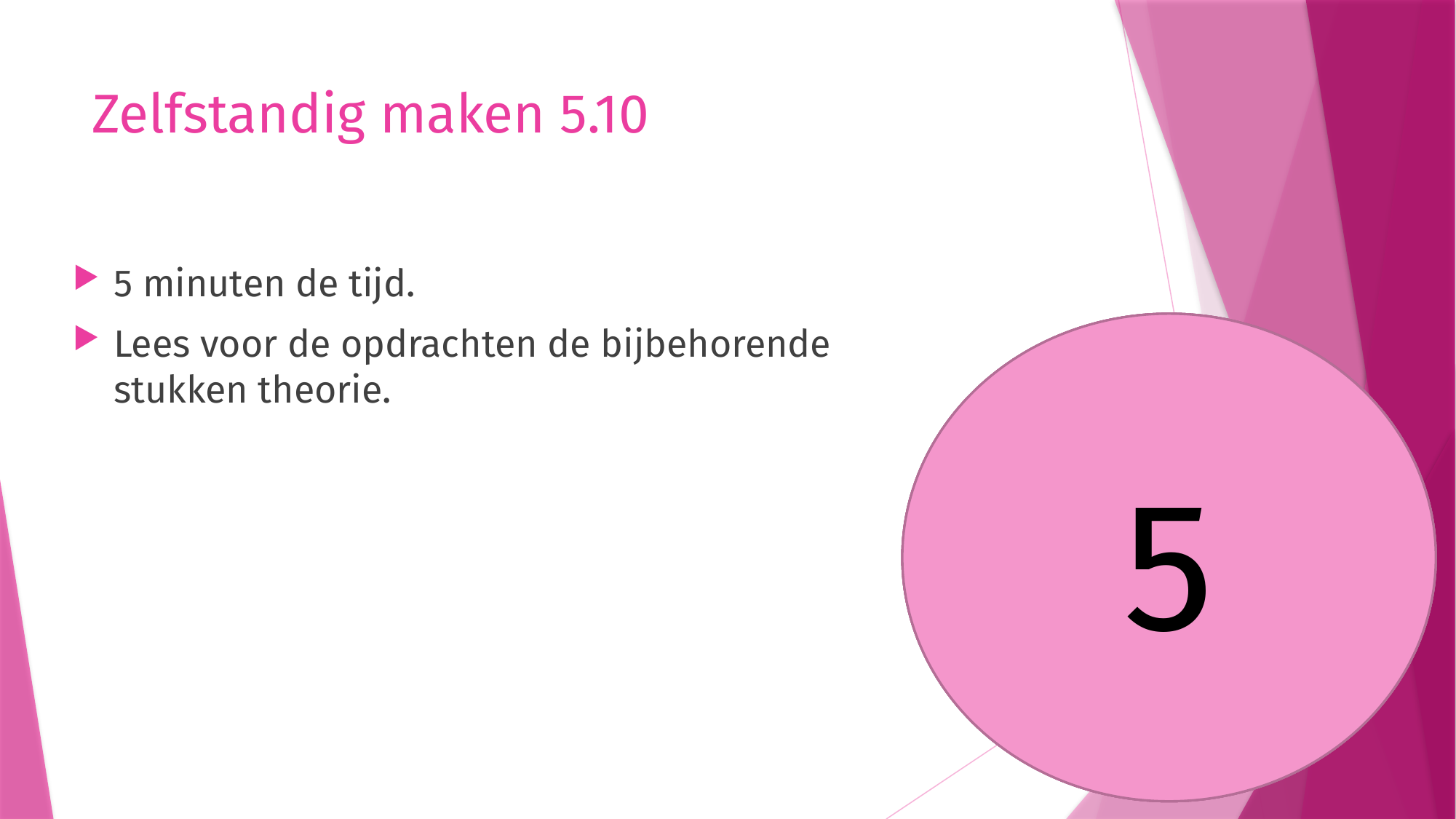

# Zelfstandig maken 5.10
5 minuten de tijd.
Lees voor de opdrachten de bijbehorende stukken theorie.

5
4
3
1
2